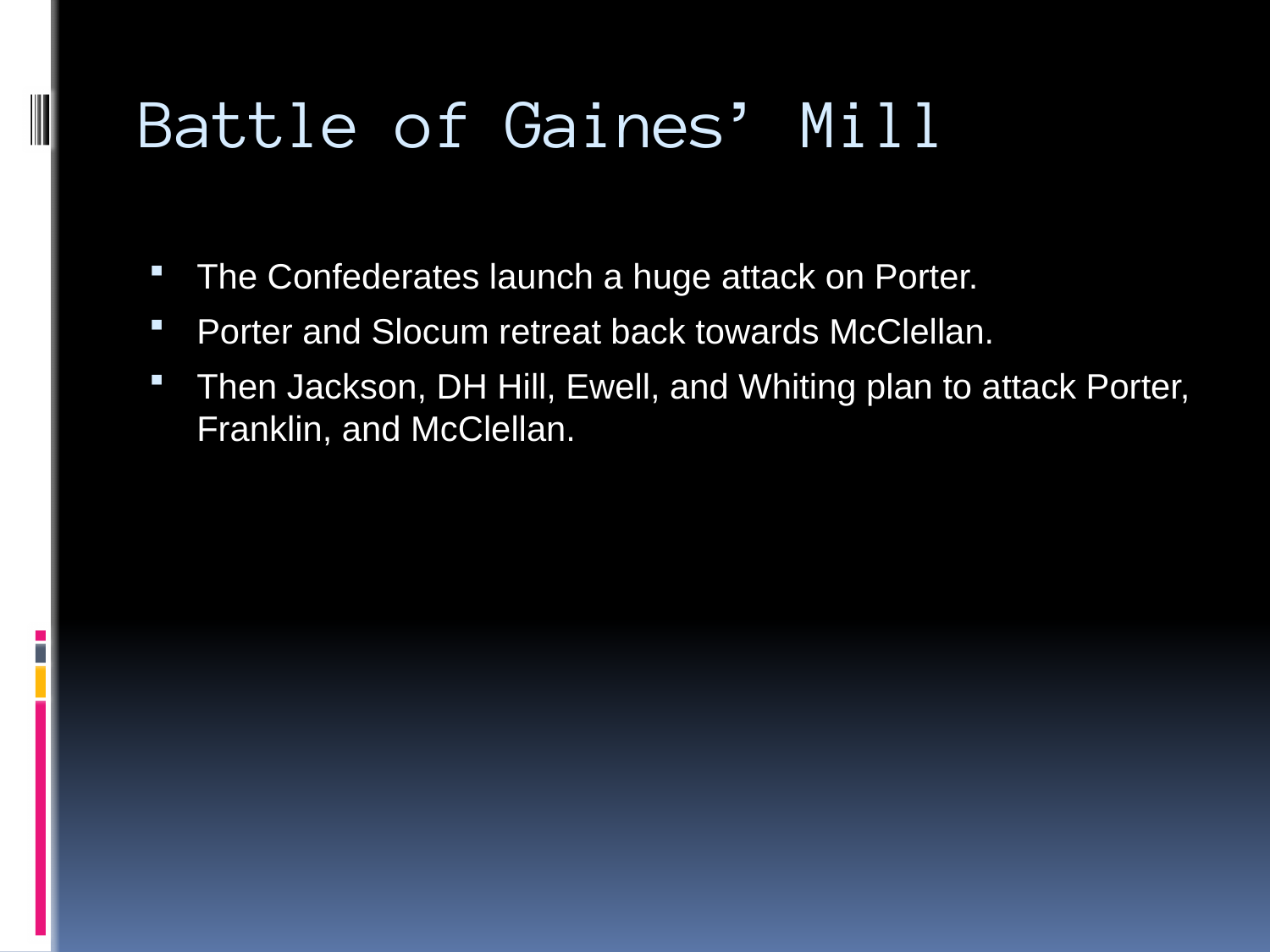

# Battle of Gaines’ Mill
The Confederates launch a huge attack on Porter.
Porter and Slocum retreat back towards McClellan.
Then Jackson, DH Hill, Ewell, and Whiting plan to attack Porter, Franklin, and McClellan.